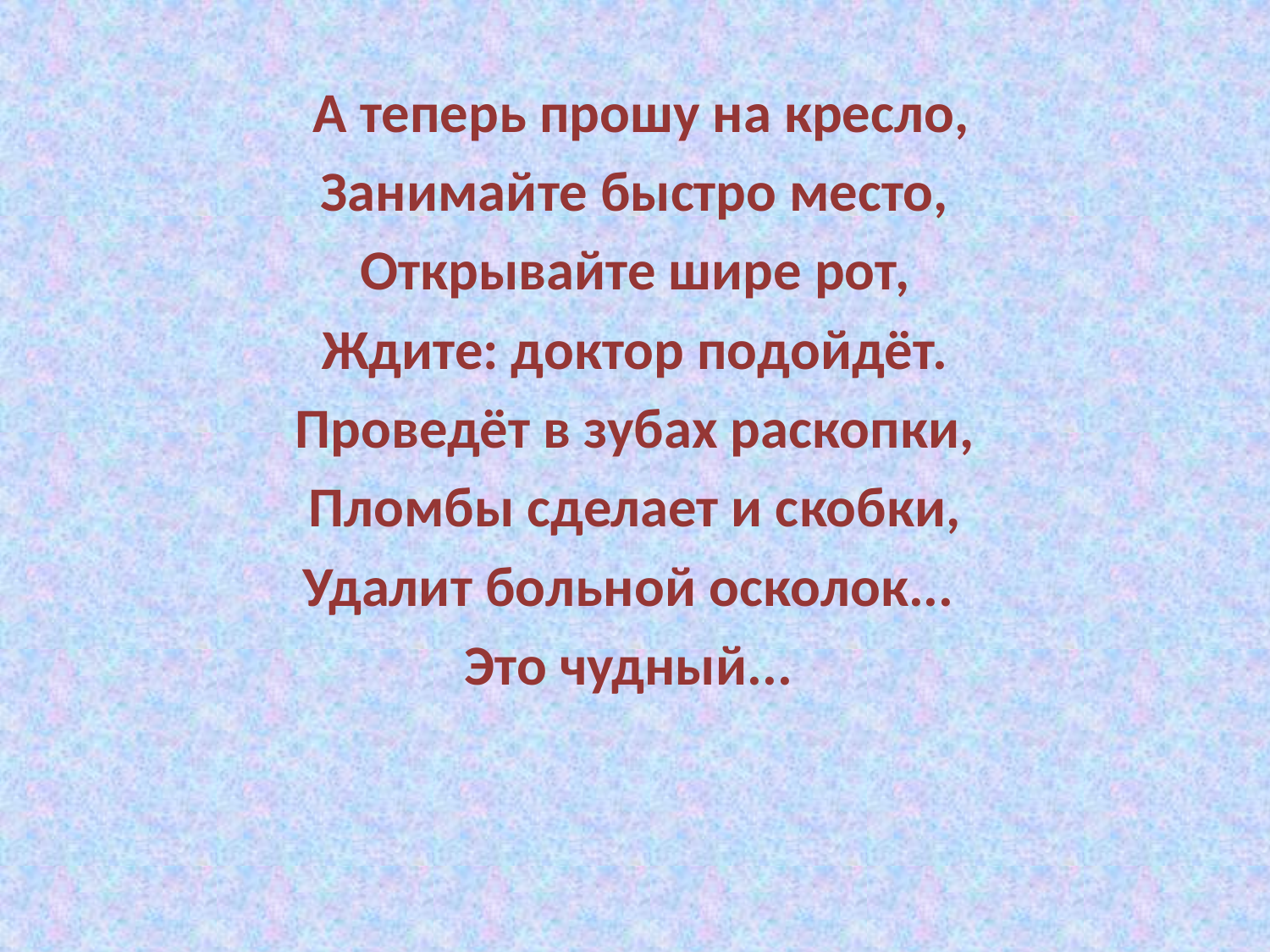

А теперь прошу на кресло,
Занимайте быстро место,
Открывайте шире рот,
Ждите: доктор подойдёт.
Проведёт в зубах раскопки,
Пломбы сделает и скобки,
Удалит больной осколок...
Это чудный...